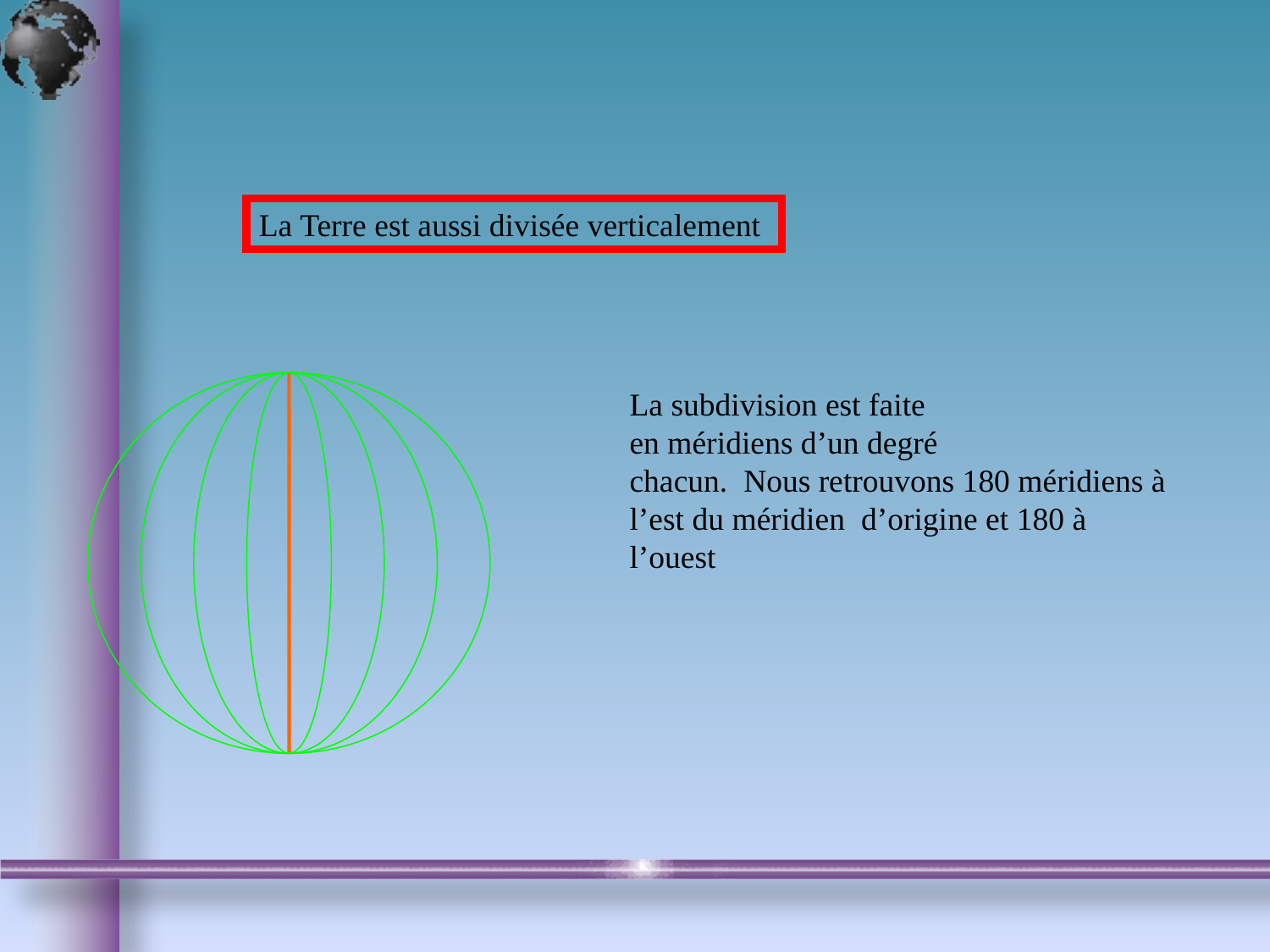

La Terre est aussi divisée verticalement

La subdivision est faite
en méridiens d’un degré
chacun.  Nous retrouvons 180 méridiens à l’est du méridien  d’origine et 180 à l’ouest